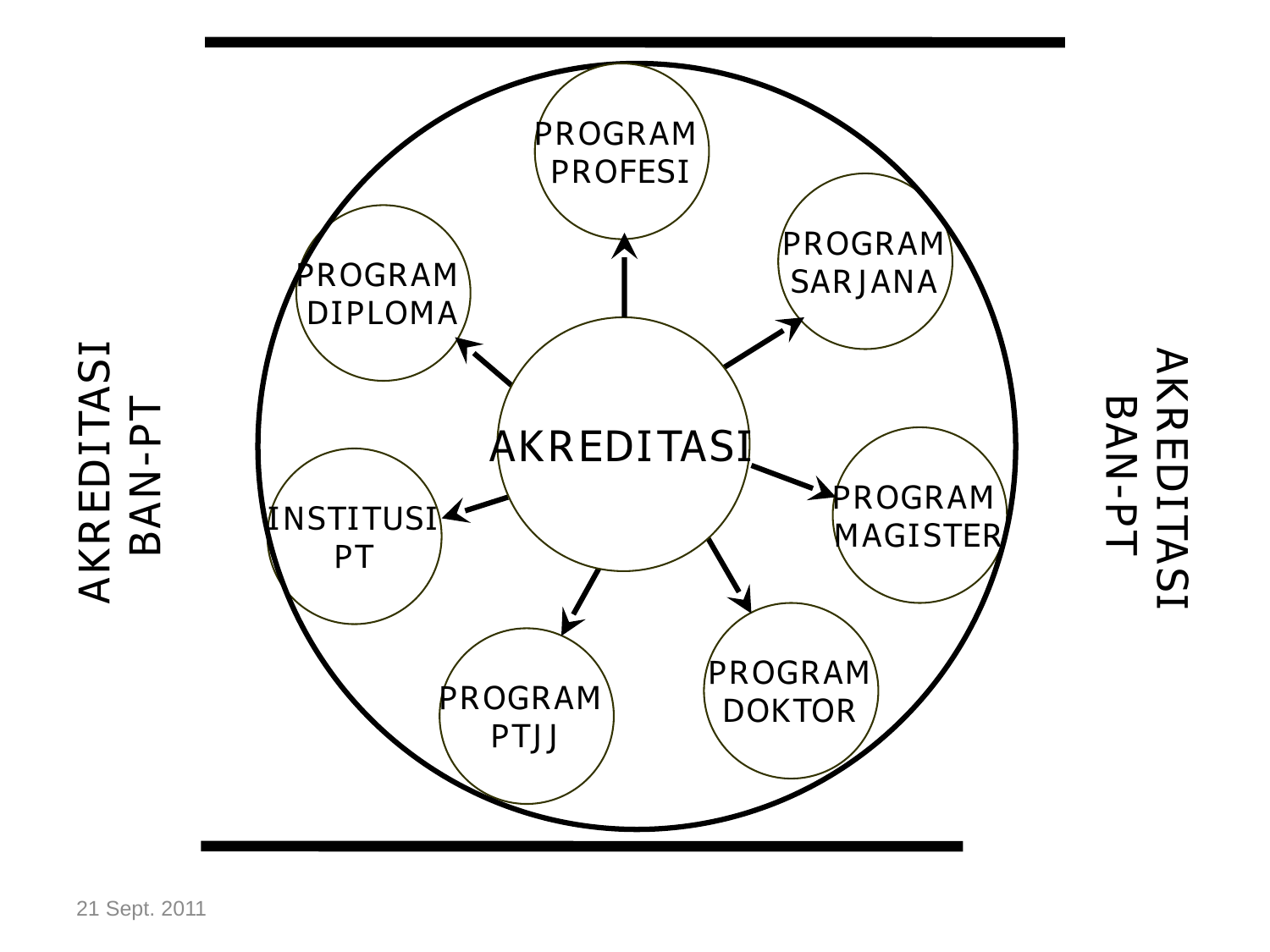

PROGRAM
PROFESI
PROGRAM
SARJANA
PROGRAM
DIPLOMA

AKREDITASI

  AKREDITASI
BAN-PT
  AKREDITASI
BAN-PT
PROGRAM
MAGISTER

INSTITUSI
PT

PROGRAM
DOKTOR
PROGRAM
PTJJ

21 Sept. 2011